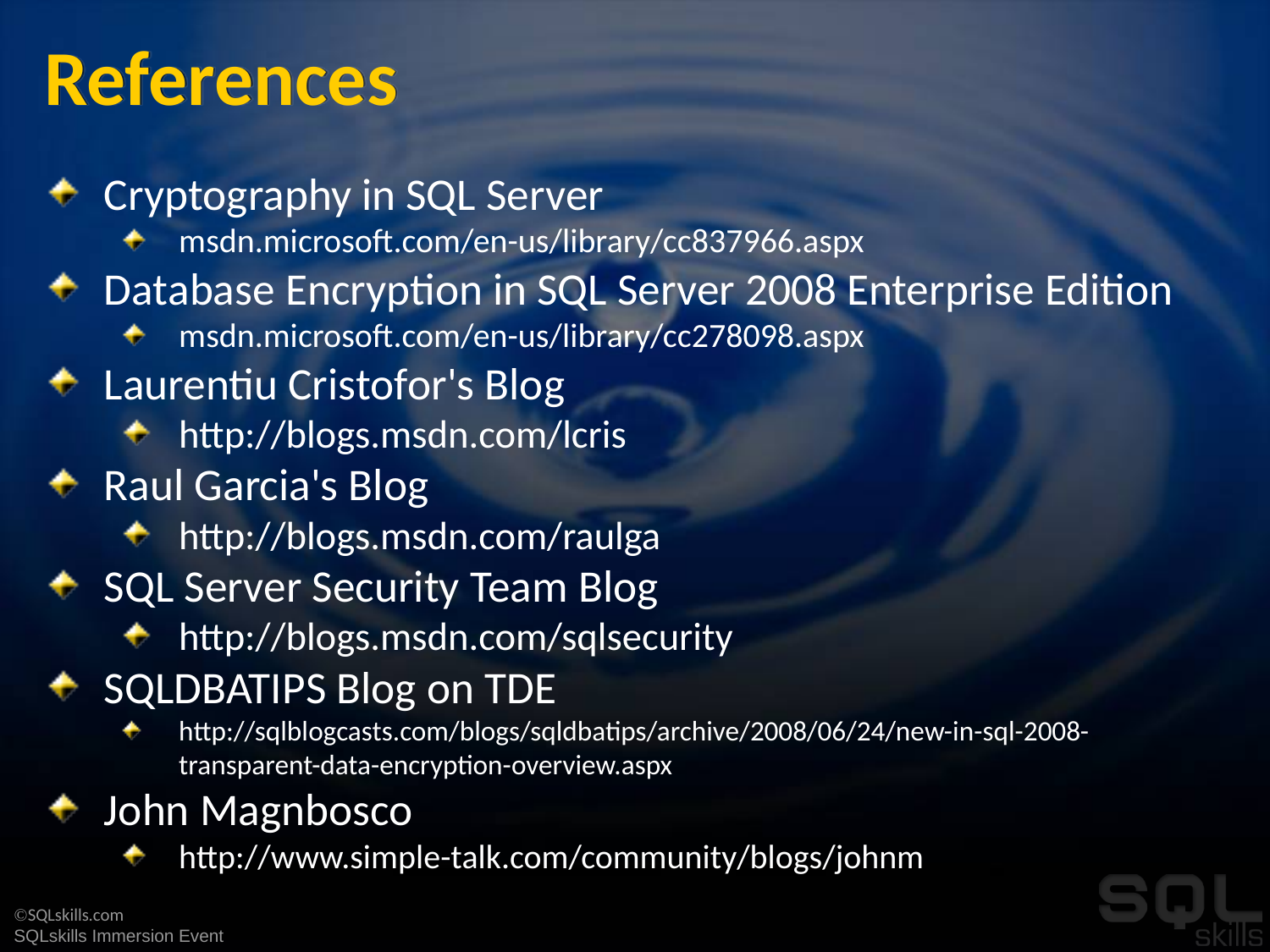

# References
Cryptography in SQL Server
msdn.microsoft.com/en-us/library/cc837966.aspx
Database Encryption in SQL Server 2008 Enterprise Edition
msdn.microsoft.com/en-us/library/cc278098.aspx
Laurentiu Cristofor's Blog
http://blogs.msdn.com/lcris
Raul Garcia's Blog
http://blogs.msdn.com/raulga
SQL Server Security Team Blog
http://blogs.msdn.com/sqlsecurity
SQLDBATIPS Blog on TDE
http://sqlblogcasts.com/blogs/sqldbatips/archive/2008/06/24/new-in-sql-2008-transparent-data-encryption-overview.aspx
John Magnbosco
http://www.simple-talk.com/community/blogs/johnm